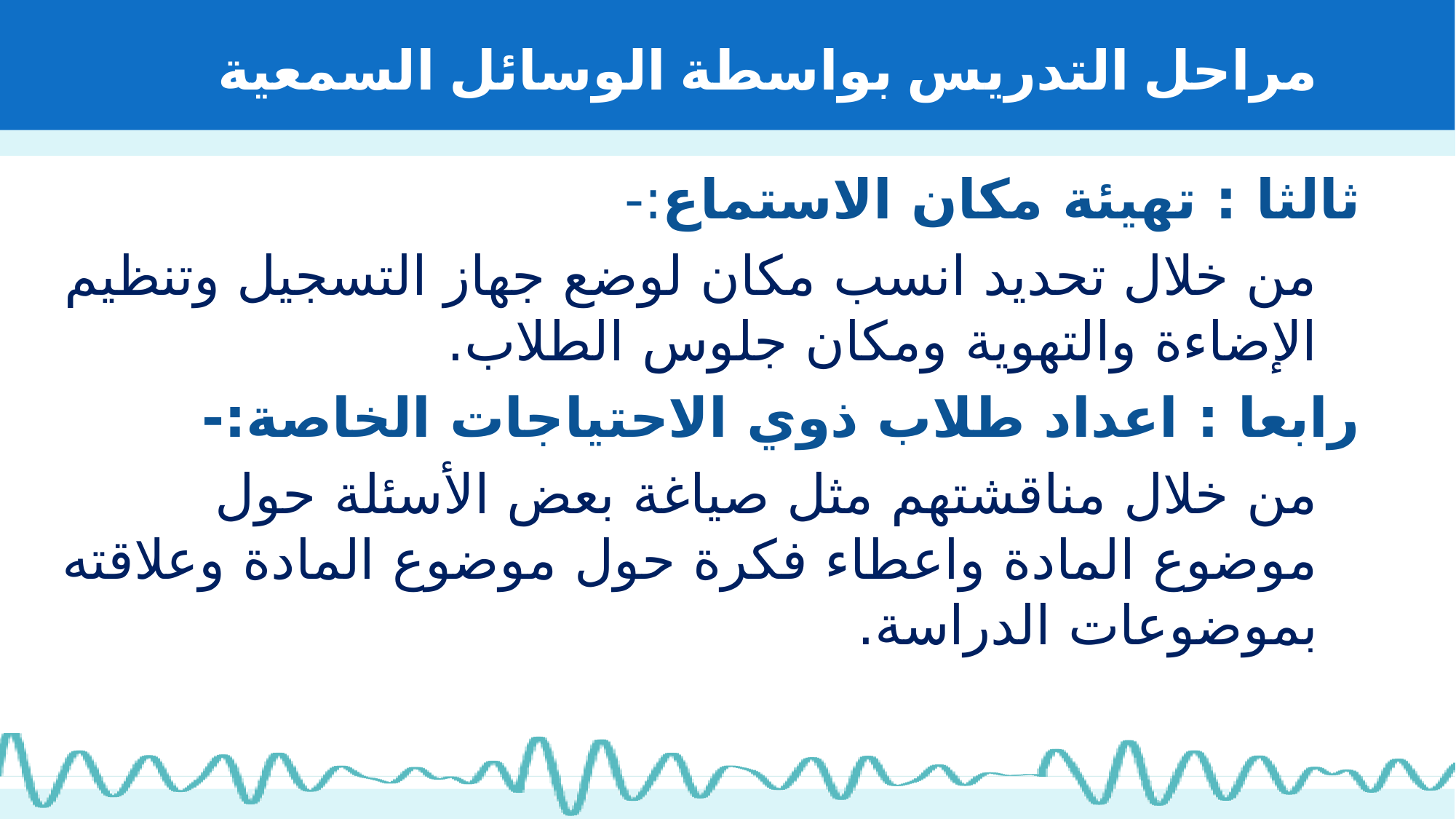

# مراحل التدريس بواسطة الوسائل السمعية
ثالثا : تهيئة مكان الاستماع:-
من خلال تحديد انسب مكان لوضع جهاز التسجيل وتنظيم الإضاءة والتهوية ومكان جلوس الطلاب.
رابعا : اعداد طلاب ذوي الاحتياجات الخاصة:-
من خلال مناقشتهم مثل صياغة بعض الأسئلة حول موضوع المادة واعطاء فكرة حول موضوع المادة وعلاقته بموضوعات الدراسة.